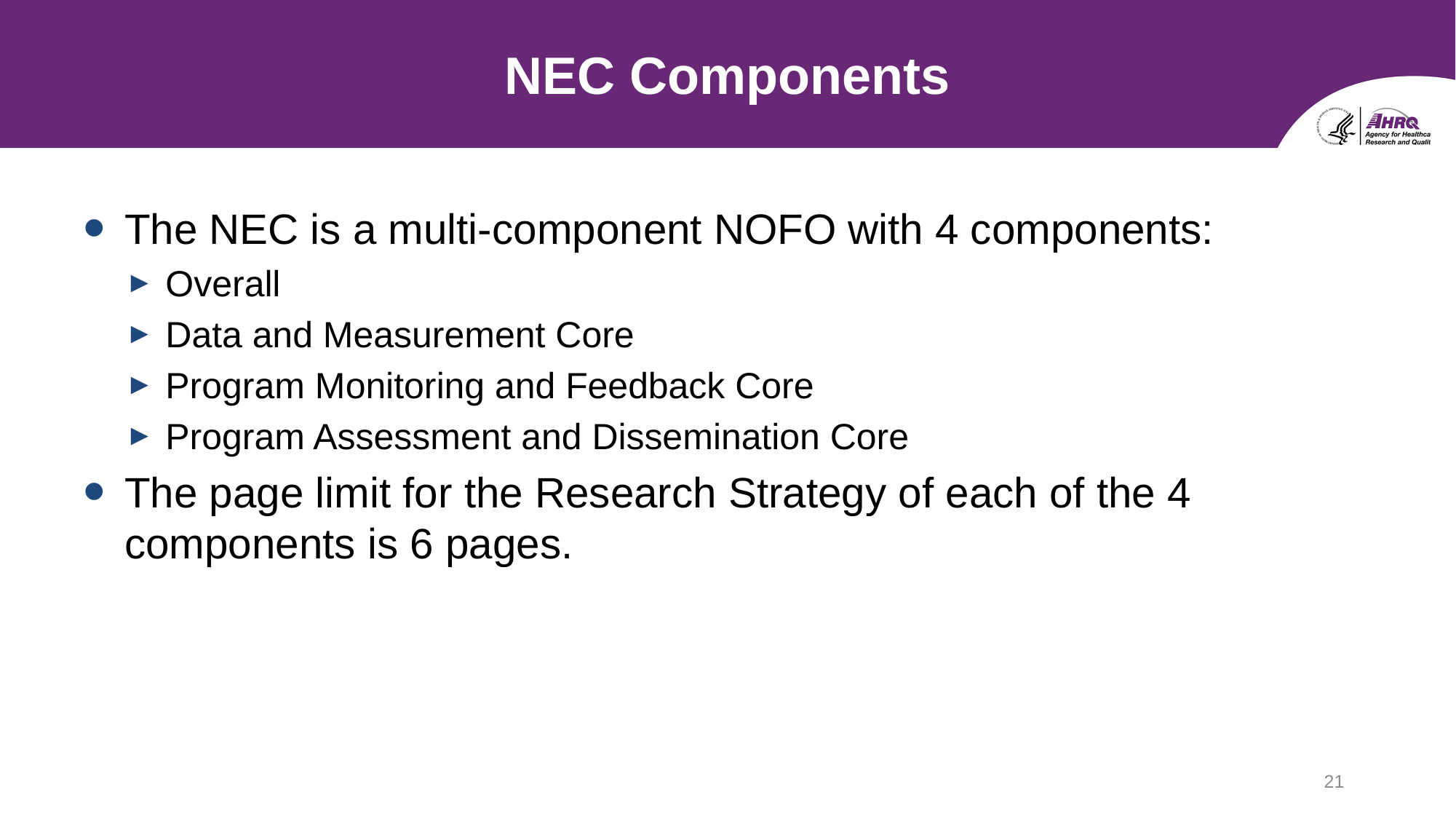

# NEC Components
The NEC is a multi-component NOFO with 4 components:
Overall
Data and Measurement Core
Program Monitoring and Feedback Core
Program Assessment and Dissemination Core
The page limit for the Research Strategy of each of the 4 components is 6 pages.
21